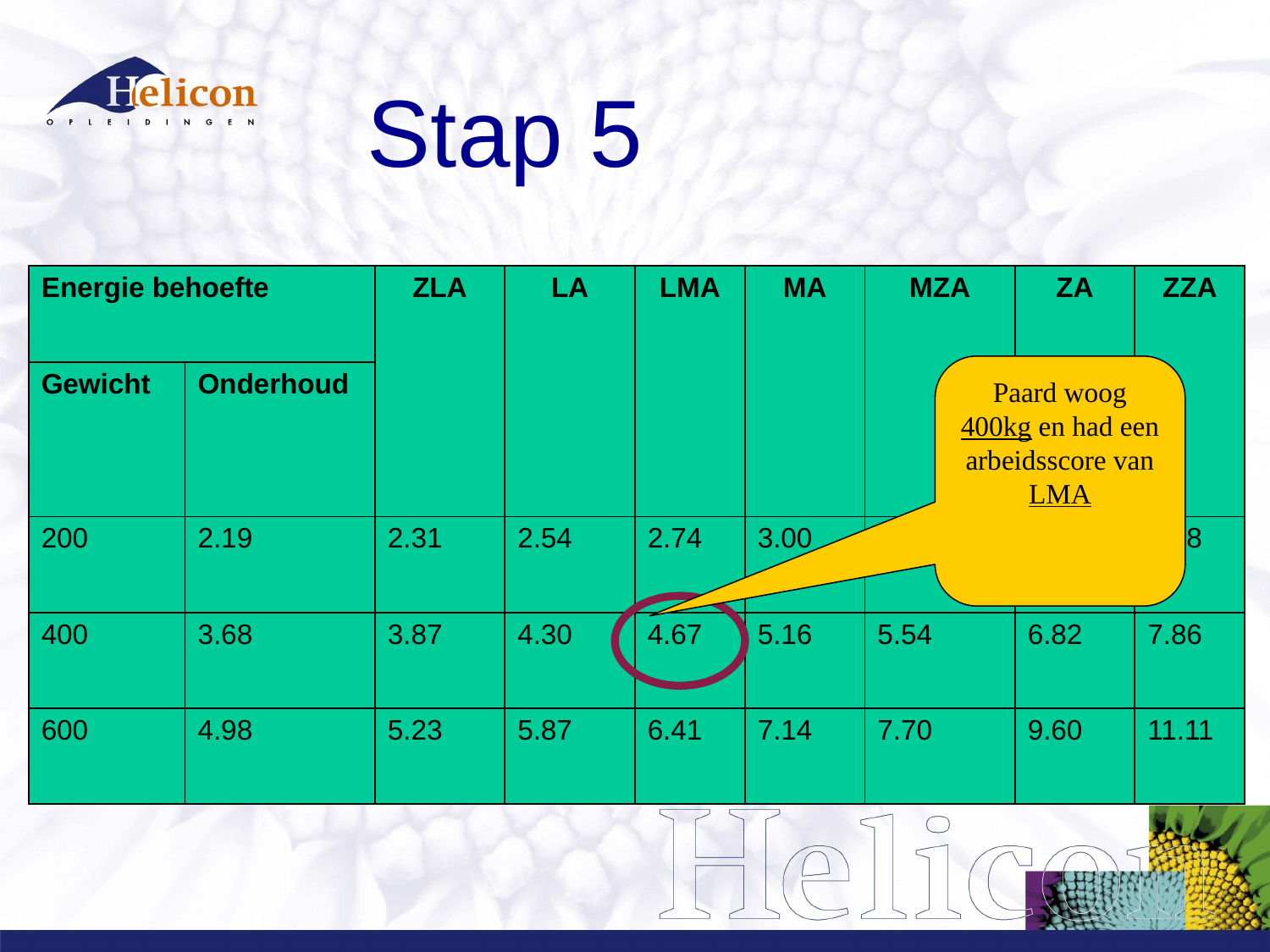

Stap 5
| Energie behoefte |  | ZLA | LA | LMA | MA | MZA | ZA | ZZA |
| --- | --- | --- | --- | --- | --- | --- | --- | --- |
| Gewicht | Onderhoud |  |  |  |  |  |  |  |
| 200 | 2.19 | 2.31 | 2.54 | 2.74 | 3.00 | 3.22 | 3.91 | 4.48 |
| 400 | 3.68 | 3.87 | 4.30 | 4.67 | 5.16 | 5.54 | 6.82 | 7.86 |
| 600 | 4.98 | 5.23 | 5.87 | 6.41 | 7.14 | 7.70 | 9.60 | 11.11 |
Paard woog 400kg en had een arbeidsscore van LMA